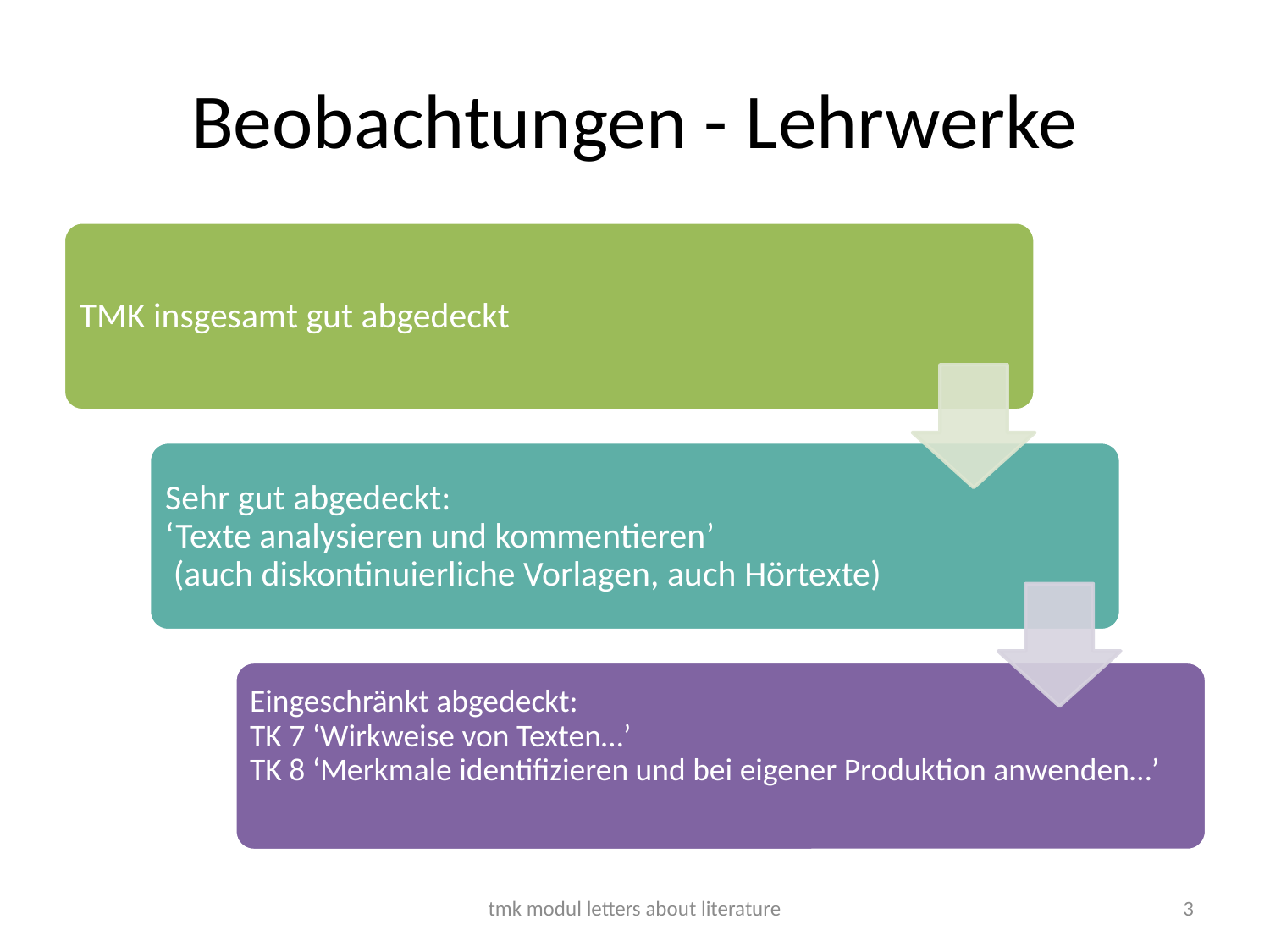

# Beobachtungen - Lehrwerke
TMK insgesamt gut abgedeckt
Sehr gut abgedeckt:
‘Texte analysieren und kommentieren’
 (auch diskontinuierliche Vorlagen, auch Hörtexte)
Eingeschränkt abgedeckt:
TK 7 ‘Wirkweise von Texten…’
TK 8 ‘Merkmale identifizieren und bei eigener Produktion anwenden…’

tmk modul letters about literature
3